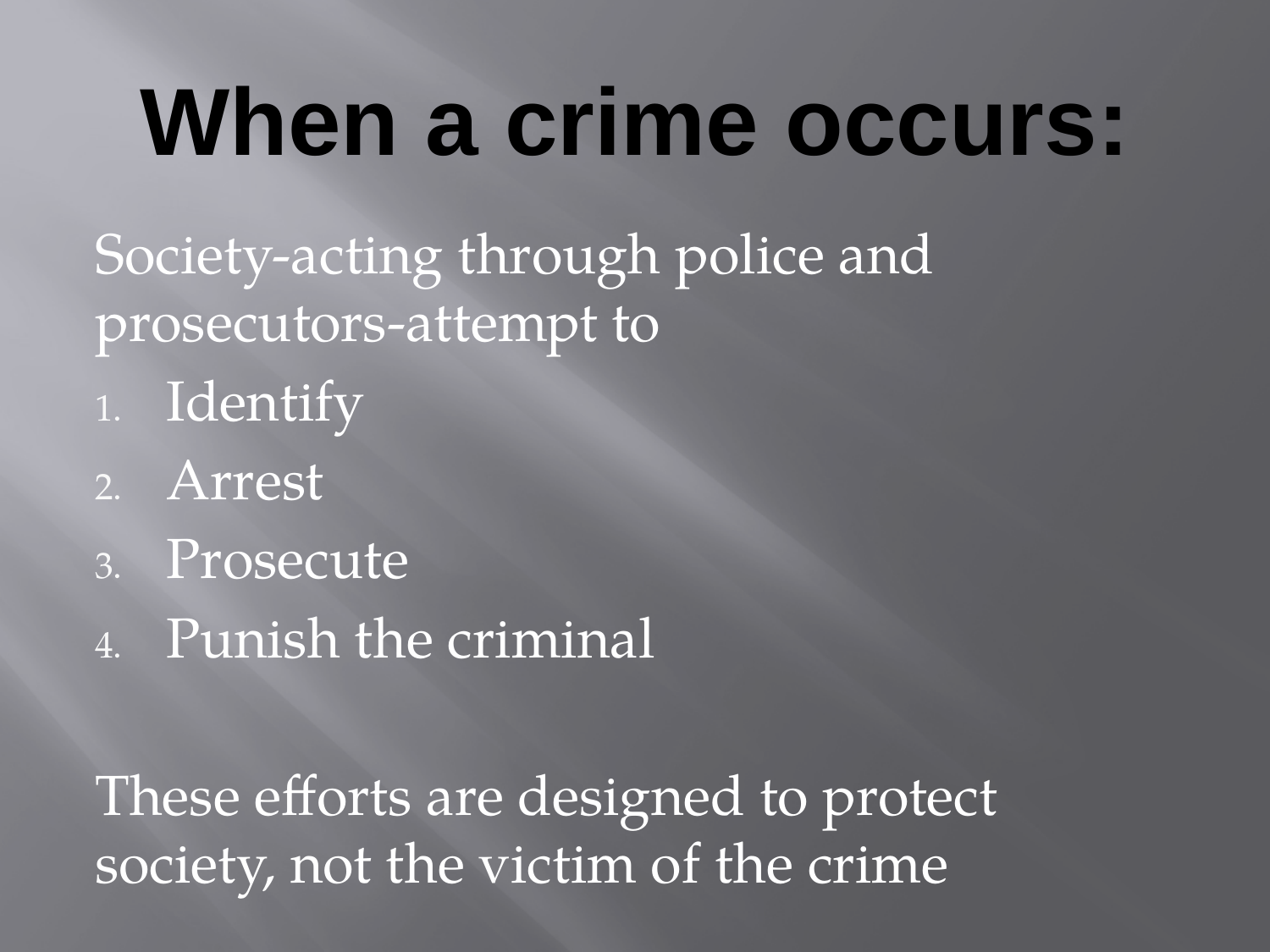

# When a crime occurs:
Society-acting through police and prosecutors-attempt to
Identify
Arrest
Prosecute
Punish the criminal

These efforts are designed to protect society, not the victim of the crime